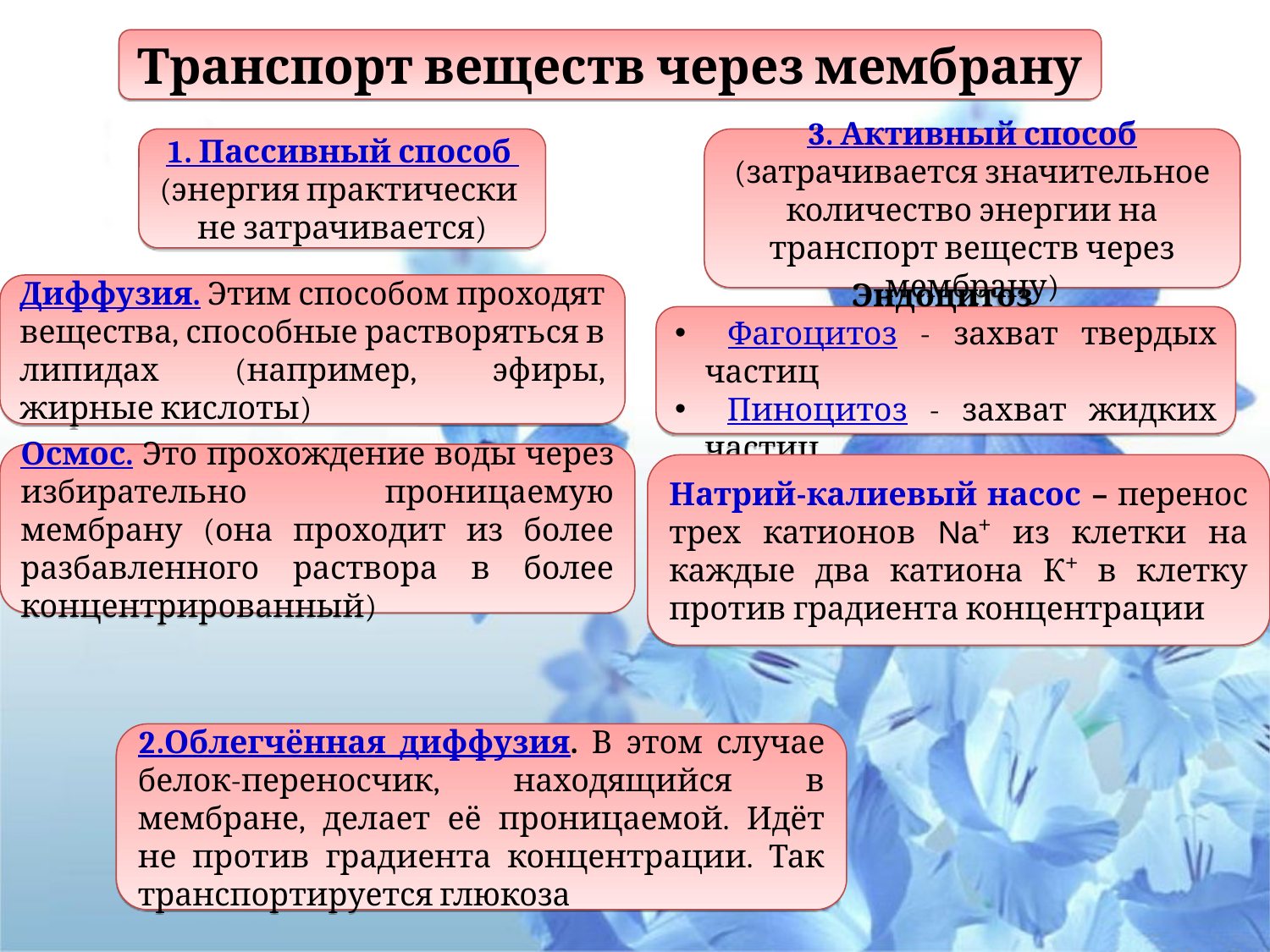

Транспорт веществ через мембрану
1. Пассивный способ
(энергия практически
не затрачивается)
3. Активный способ (затрачивается значительное количество энергии на транспорт веществ через мембрану)
Диффузия. Этим способом проходят вещества, способные растворяться в липидах (например, эфиры, жирные кислоты)
Эндоцитоз
 Фагоцитоз - захват твердых частиц
 Пиноцитоз - захват жидких частиц
Осмос. Это прохождение воды через избирательно проницаемую мембрану (она проходит из более разбавленного раствора в более концентрированный)
Натрий-калиевый насос – перенос трех катионов Na⁺ из клетки на каждые два катиона К⁺ в клетку против градиента концентрации
2.Облегчённая диффузия. В этом случае белок-переносчик, находящийся в мембране, делает её проницаемой. Идёт не против градиента концентрации. Так транспортируется глюкоза